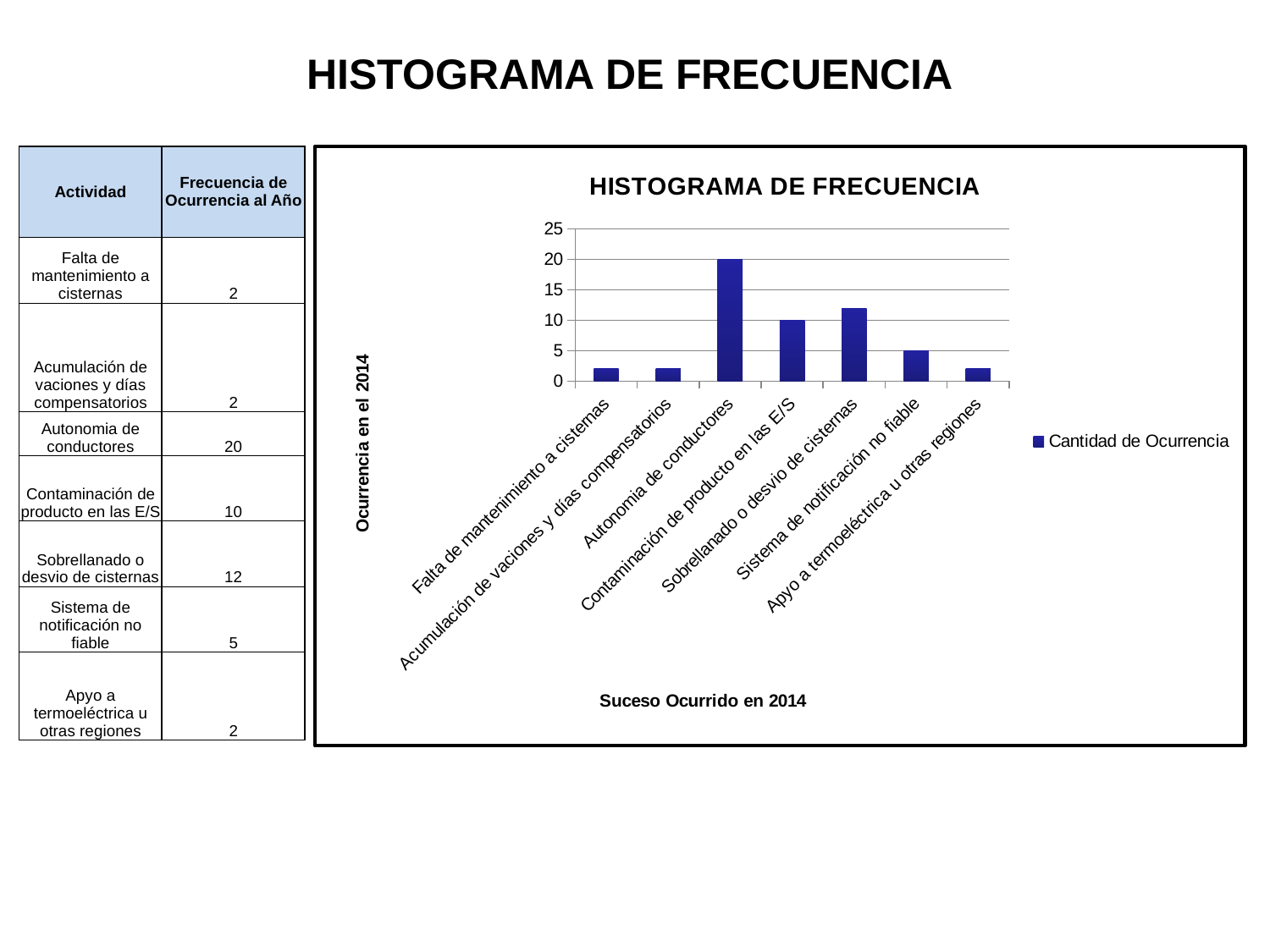

# HISTOGRAMA DE FRECUENCIA
| Actividad | Frecuencia de Ocurrencia al Año |
| --- | --- |
| Falta de mantenimiento a cisternas | 2 |
| Acumulación de vaciones y días compensatorios | 2 |
| Autonomia de conductores | 20 |
| Contaminación de producto en las E/S | 10 |
| Sobrellanado o desvio de cisternas | 12 |
| Sistema de notificación no fiable | 5 |
| Apyo a termoeléctrica u otras regiones | 2 |

### Chart: HISTOGRAMA DE FRECUENCIA

| Category |  |
|---|---|
| Falta de mantenimiento a cisternas | 2.0 |
| Acumulación de vaciones y días compensatorios | 2.0 |
| Autonomia de conductores | 20.0 |
| Contaminación de producto en las E/S | 10.0 |
| Sobrellanado o desvio de cisternas | 12.0 |
| Sistema de notificación no fiable | 5.0 |
| Apyo a termoeléctrica u otras regiones | 2.0 |